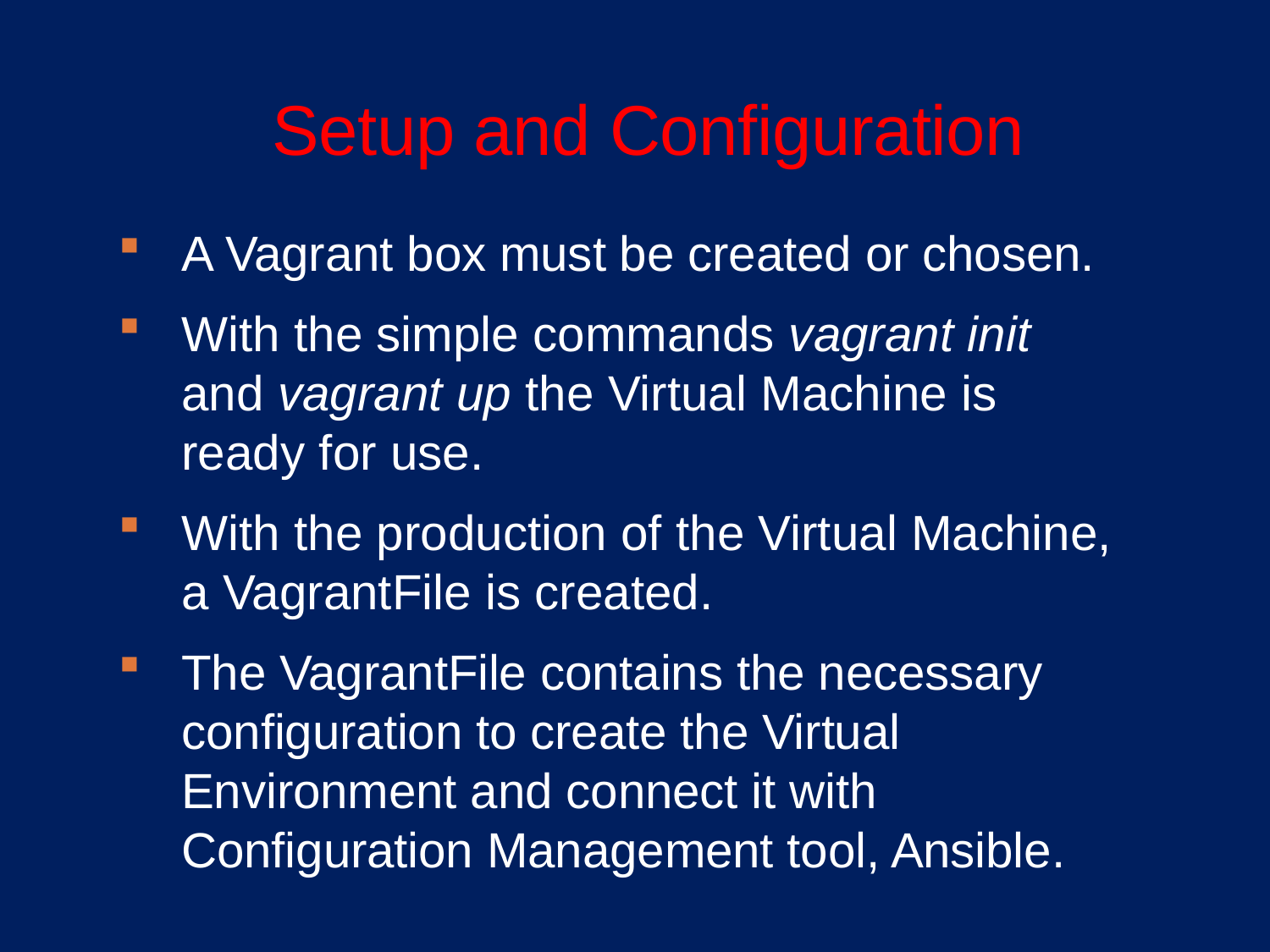

# Setup and Configuration
A Vagrant box must be created or chosen.
With the simple commands vagrant init and vagrant up the Virtual Machine is ready for use.
With the production of the Virtual Machine, a VagrantFile is created.
The VagrantFile contains the necessary configuration to create the Virtual Environment and connect it with Configuration Management tool, Ansible.